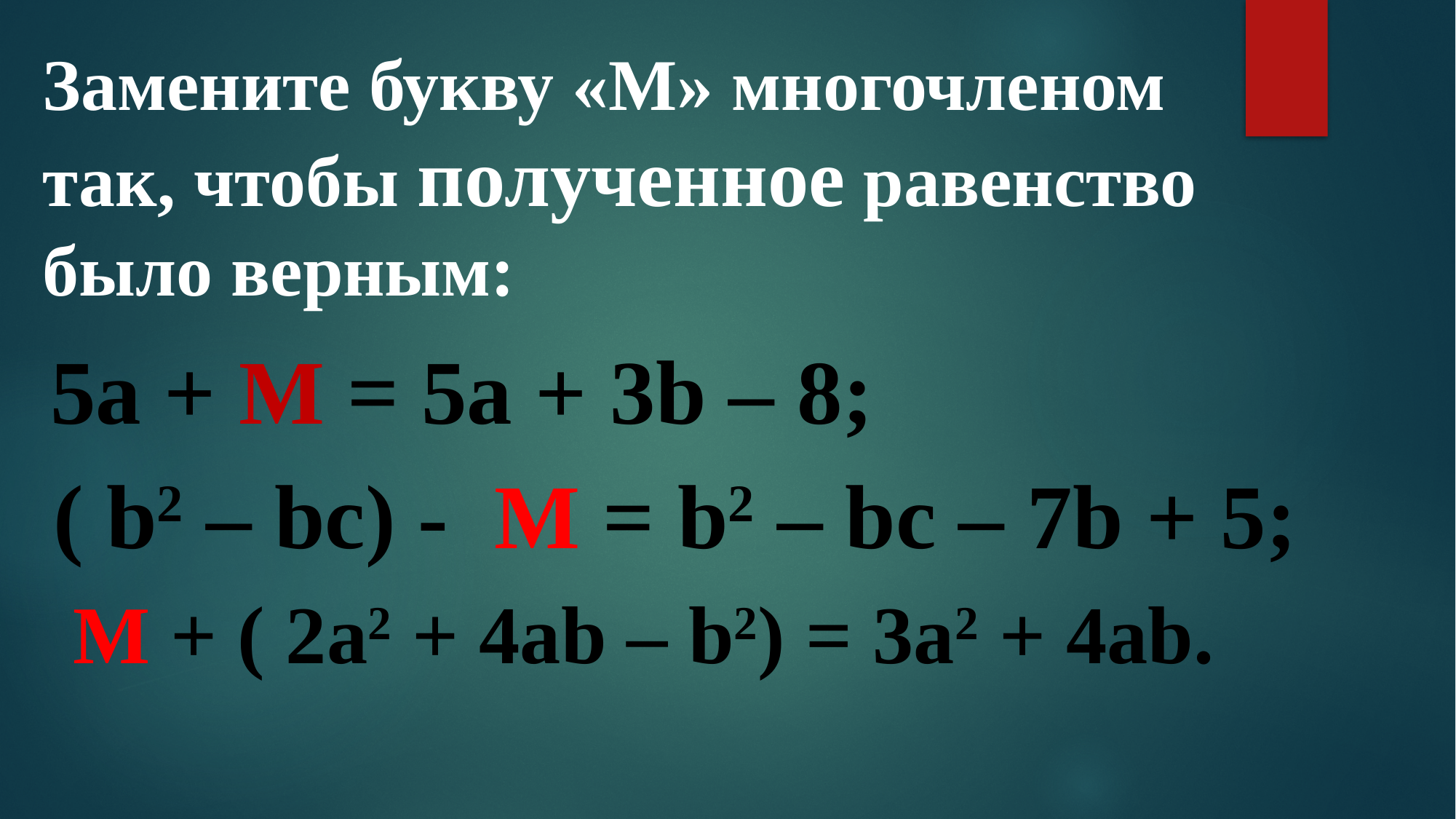

# Замените букву «М» многочленом так, чтобы полученное равенство было верным:
 5а + М = 5а + 3b – 8;
 ( b2 – bc) -  М = b2 – bc – 7b + 5;
  М + ( 2a2 + 4аb – b2) = 3a2 + 4ab.